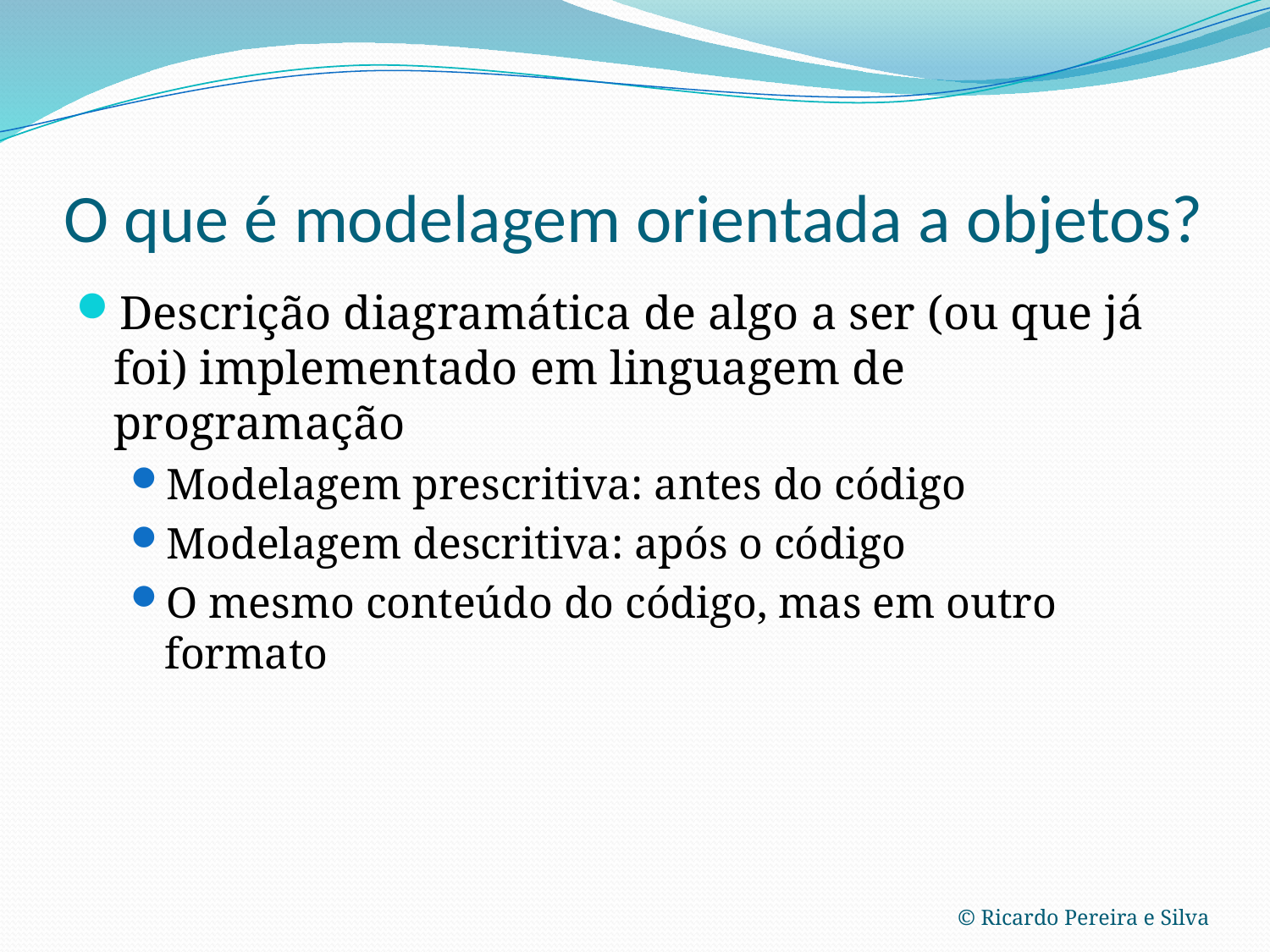

# O que é modelagem orientada a objetos?
Descrição diagramática de algo a ser (ou que já foi) implementado em linguagem de programação
Modelagem prescritiva: antes do código
Modelagem descritiva: após o código
O mesmo conteúdo do código, mas em outro formato
© Ricardo Pereira e Silva